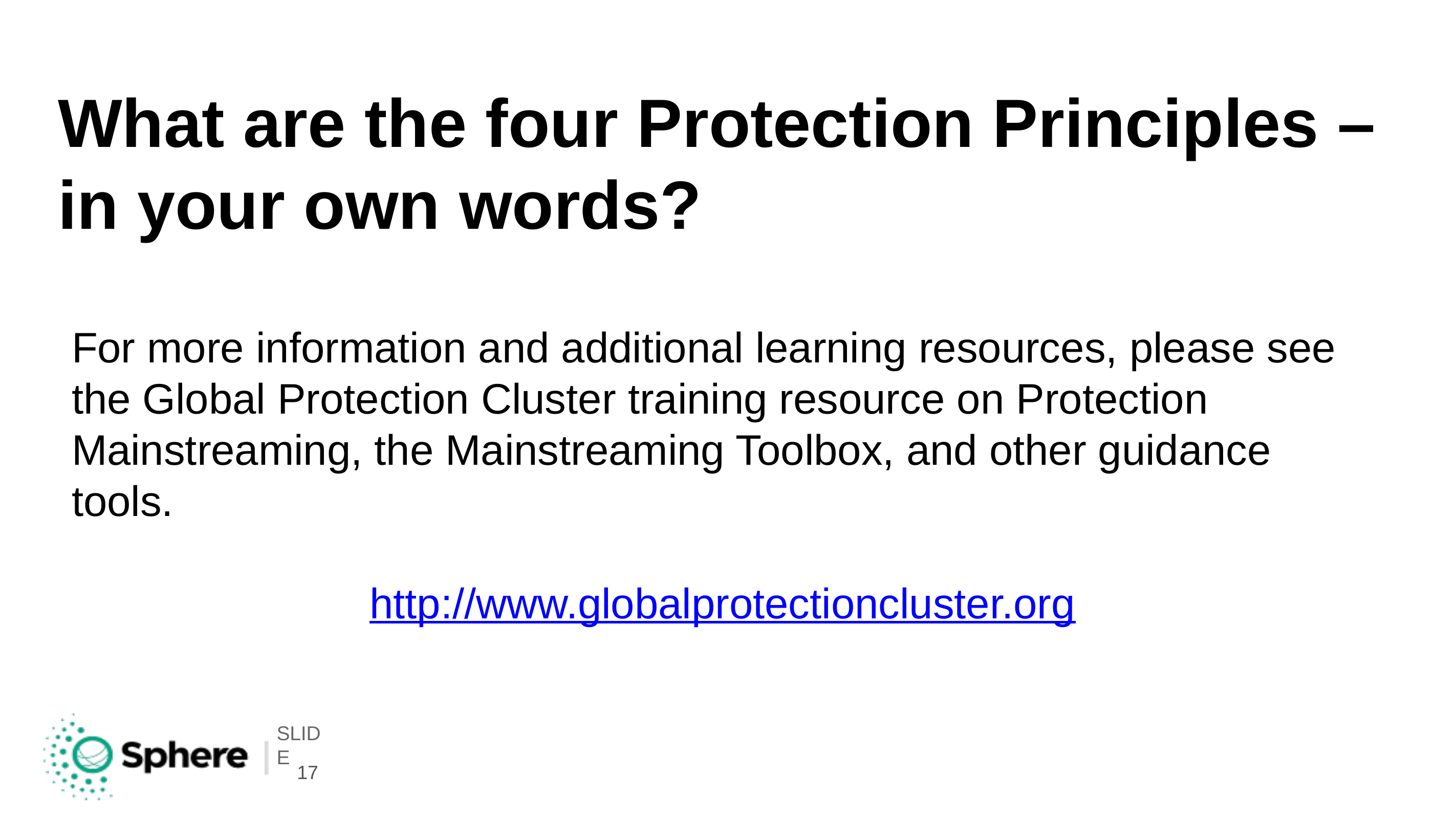

What are the four Protection Principles – in your own words?
For more information and additional learning resources, please see the Global Protection Cluster training resource on Protection Mainstreaming, the Mainstreaming Toolbox, and other guidance tools.

http://www.globalprotectioncluster.org

17